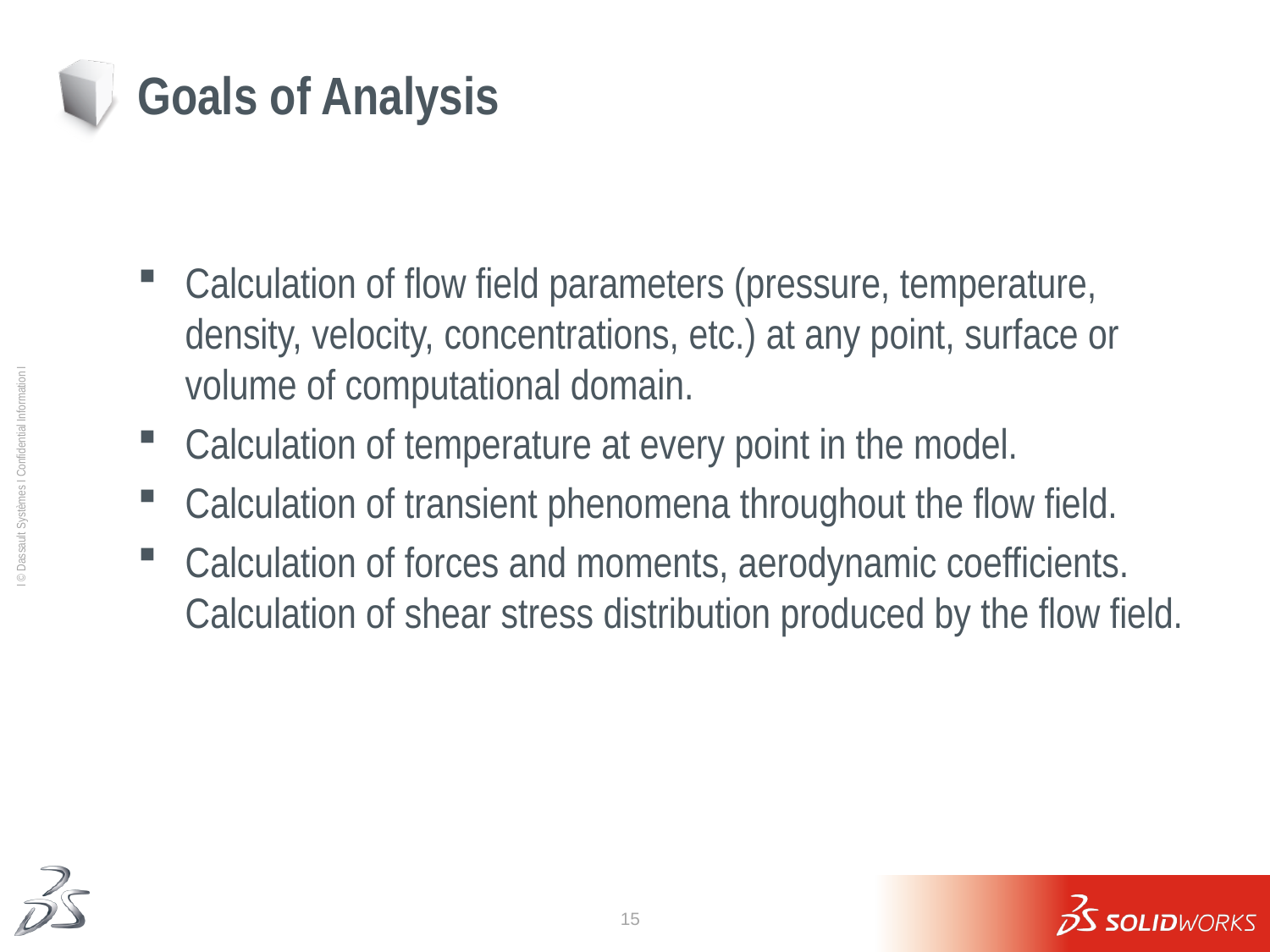

# Goals of Analysis
Calculation of flow field parameters (pressure, temperature, density, velocity, concentrations, etc.) at any point, surface or volume of computational domain.
Calculation of temperature at every point in the model.
Calculation of transient phenomena throughout the flow field.
Calculation of forces and moments, aerodynamic coefficients. Calculation of shear stress distribution produced by the flow field.